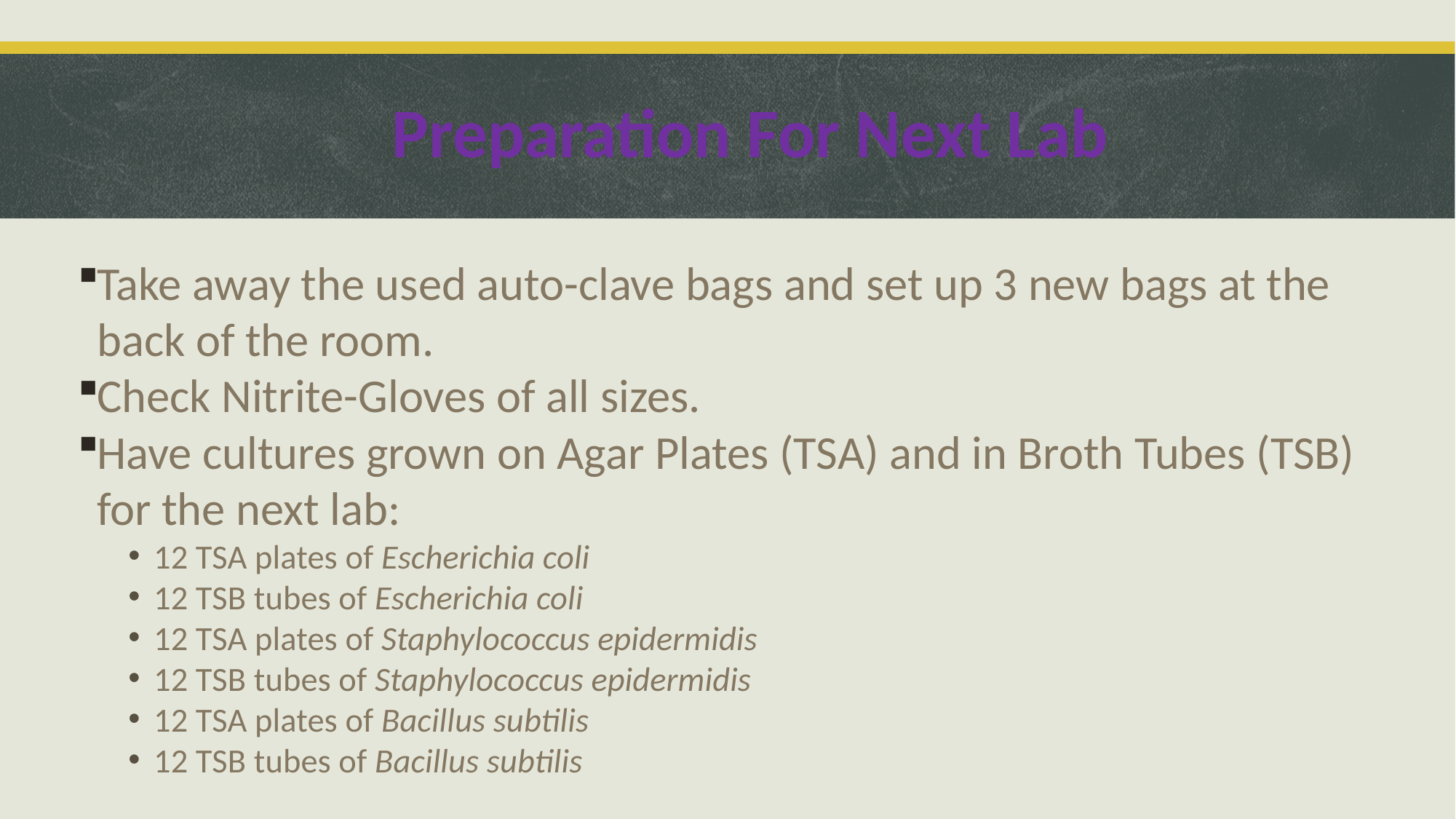

Preparation For Next Lab
Take away the used auto-clave bags and set up 3 new bags at the back of the room.
Check Nitrite-Gloves of all sizes.
Have cultures grown on Agar Plates (TSA) and in Broth Tubes (TSB) for the next lab:
12 TSA plates of Escherichia coli
12 TSB tubes of Escherichia coli
12 TSA plates of Staphylococcus epidermidis
12 TSB tubes of Staphylococcus epidermidis
12 TSA plates of Bacillus subtilis
12 TSB tubes of Bacillus subtilis